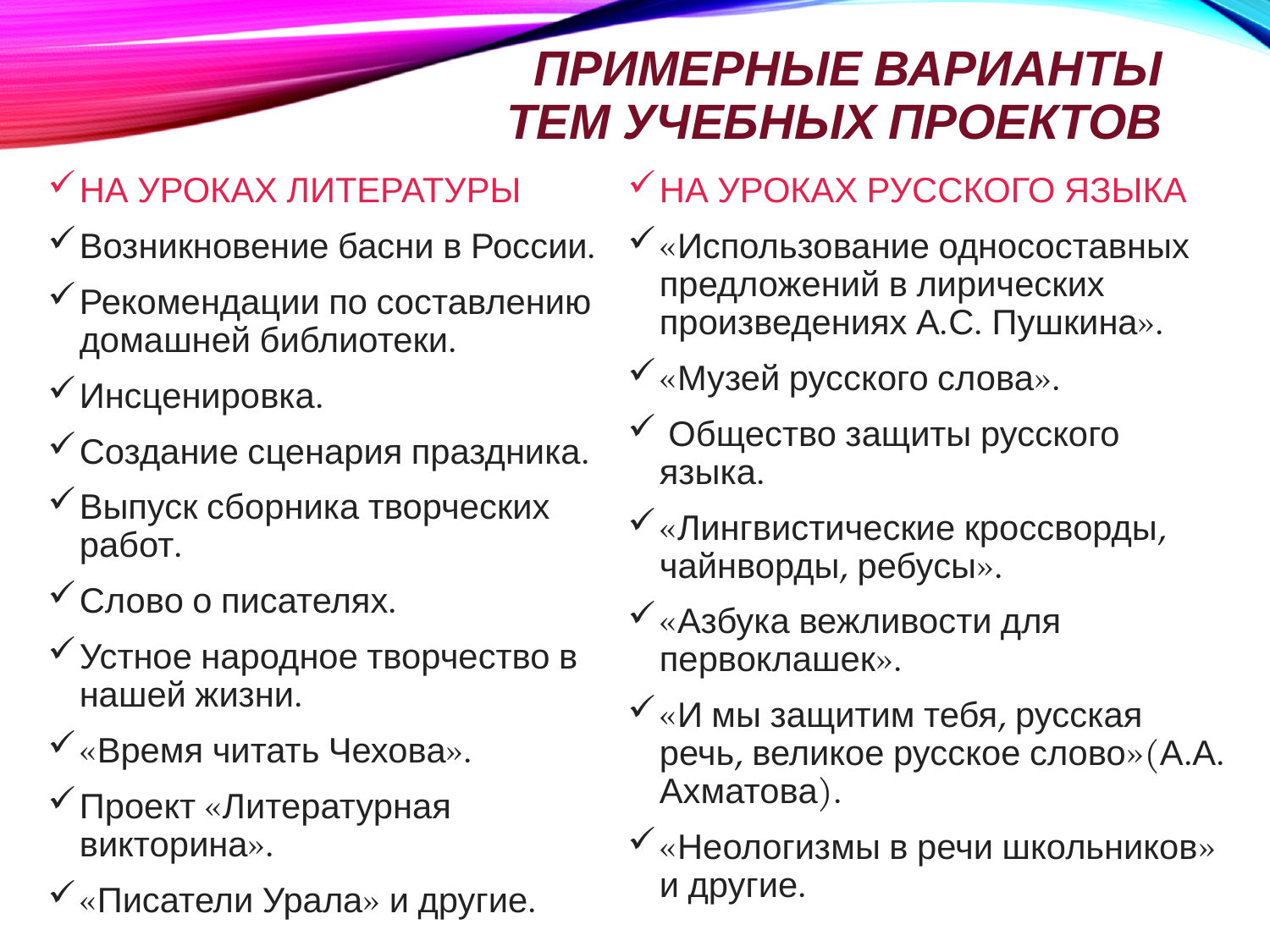

# Примерные варианты тем учебных проектов
НА УРОКАХ ЛИТЕРАТУРЫ
Возникновение басни в России.
Рекомендации по составлению домашней библиотеки.
Инсценировка.
Создание сценария праздника.
Выпуск сборника творческих работ.
Слово о писателях.
Устное народное творчество в нашей жизни.
«Время читать Чехова».
Проект «Литературная викторина».
«Писатели Урала» и другие.

НА УРОКАХ РУССКОГО ЯЗЫКА
«Использование односоставных предложений в лирических произведениях А.С. Пушкина».
«Музей русского слова».
 Общество защиты русского языка.
«Лингвистические кроссворды, чайнворды, ребусы».
«Азбука вежливости для первоклашек».
«И мы защитим тебя, русская речь, великое русское слово»(А.А. Ахматова).
«Неологизмы в речи школьников» и другие.